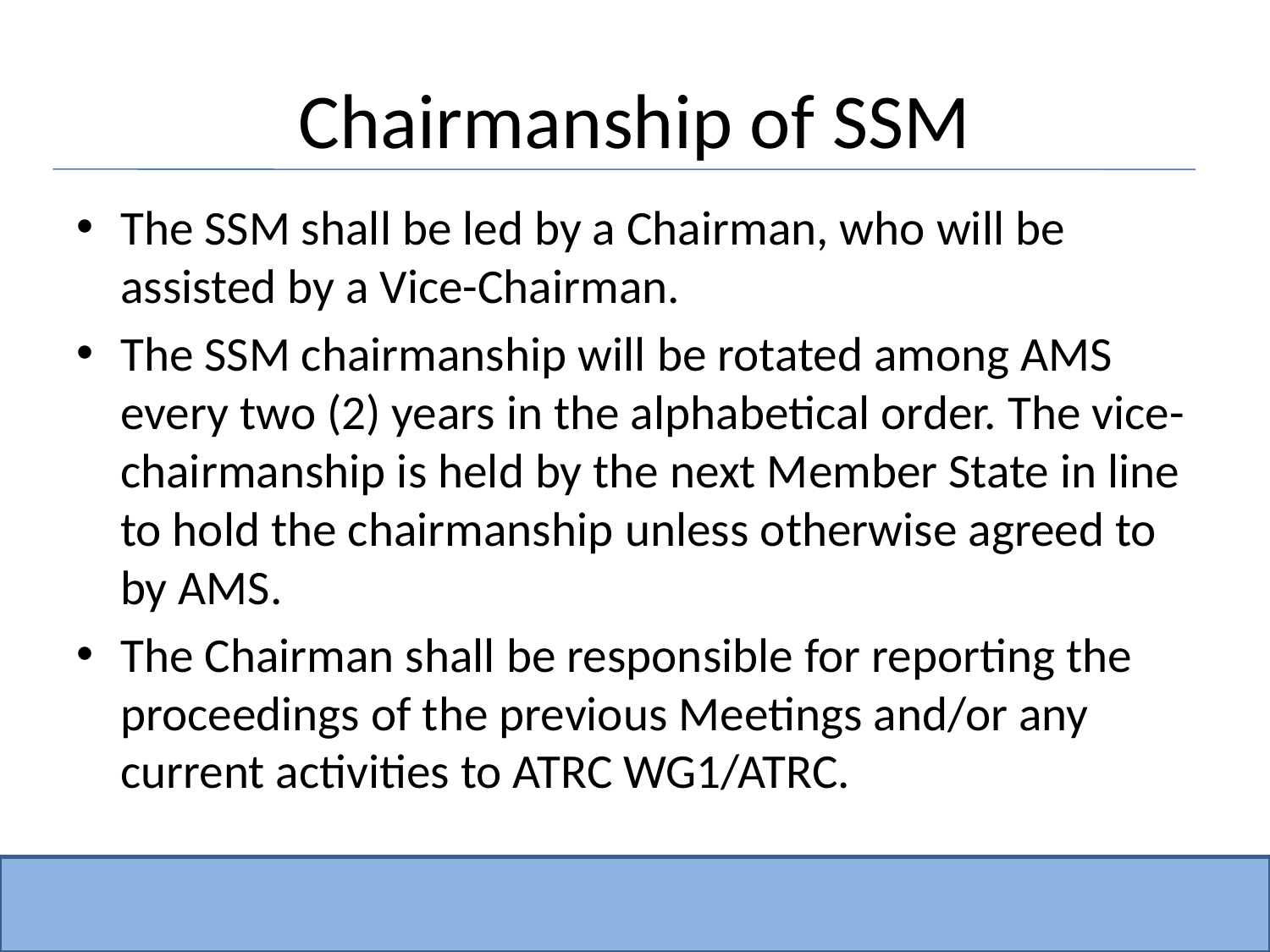

# Chairmanship of SSM
The SSM shall be led by a Chairman, who will be assisted by a Vice-Chairman.
The SSM chairmanship will be rotated among AMS every two (2) years in the alphabetical order. The vice-chairmanship is held by the next Member State in line to hold the chairmanship unless otherwise agreed to by AMS.
The Chairman shall be responsible for reporting the proceedings of the previous Meetings and/or any current activities to ATRC WG1/ATRC.